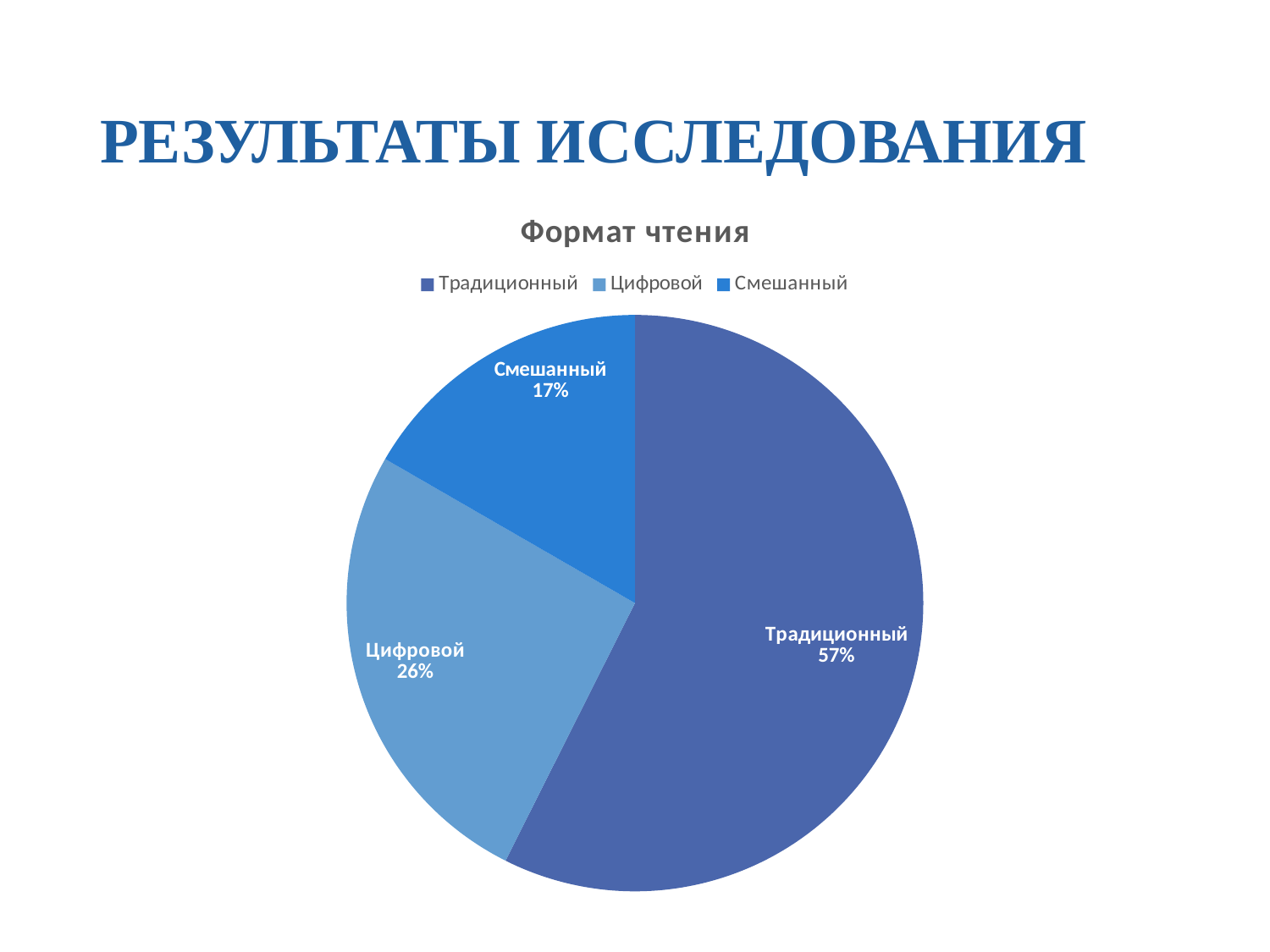

# РЕЗУЛЬТАТЫ ИССЛЕДОВАНИЯ

### Chart:

| Category | Формат чтения |
|---|---|
| Традиционный | 31.0 |
| Цифровой | 14.0 |
| Смешанный | 9.0 |